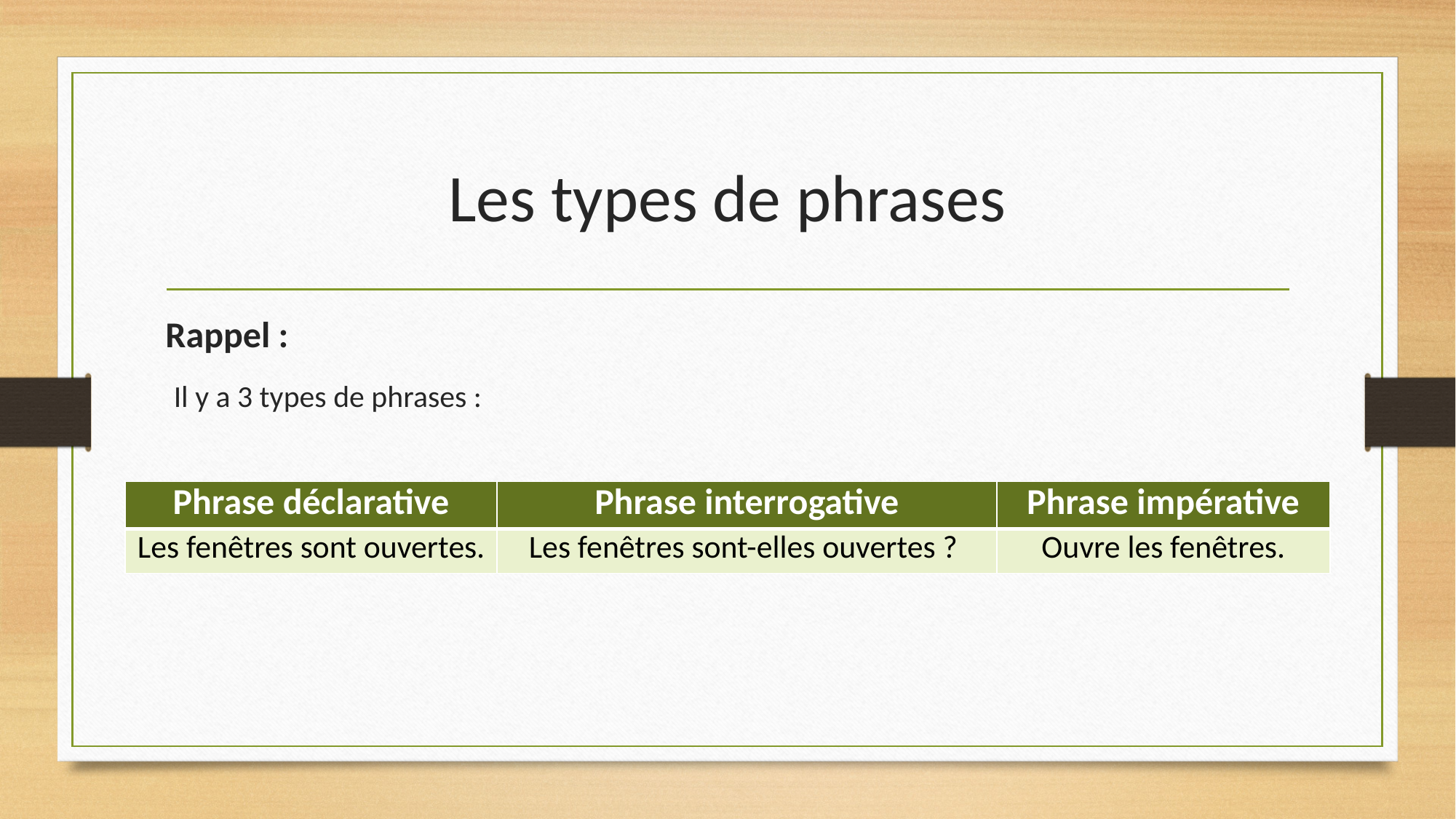

# Les types de phrases
Rappel :
 Il y a 3 types de phrases :

| Phrase déclarative | Phrase interrogative | Phrase impérative |
| --- | --- | --- |
| Les fenêtres sont ouvertes. | Les fenêtres sont-elles ouvertes ? | Ouvre les fenêtres. |